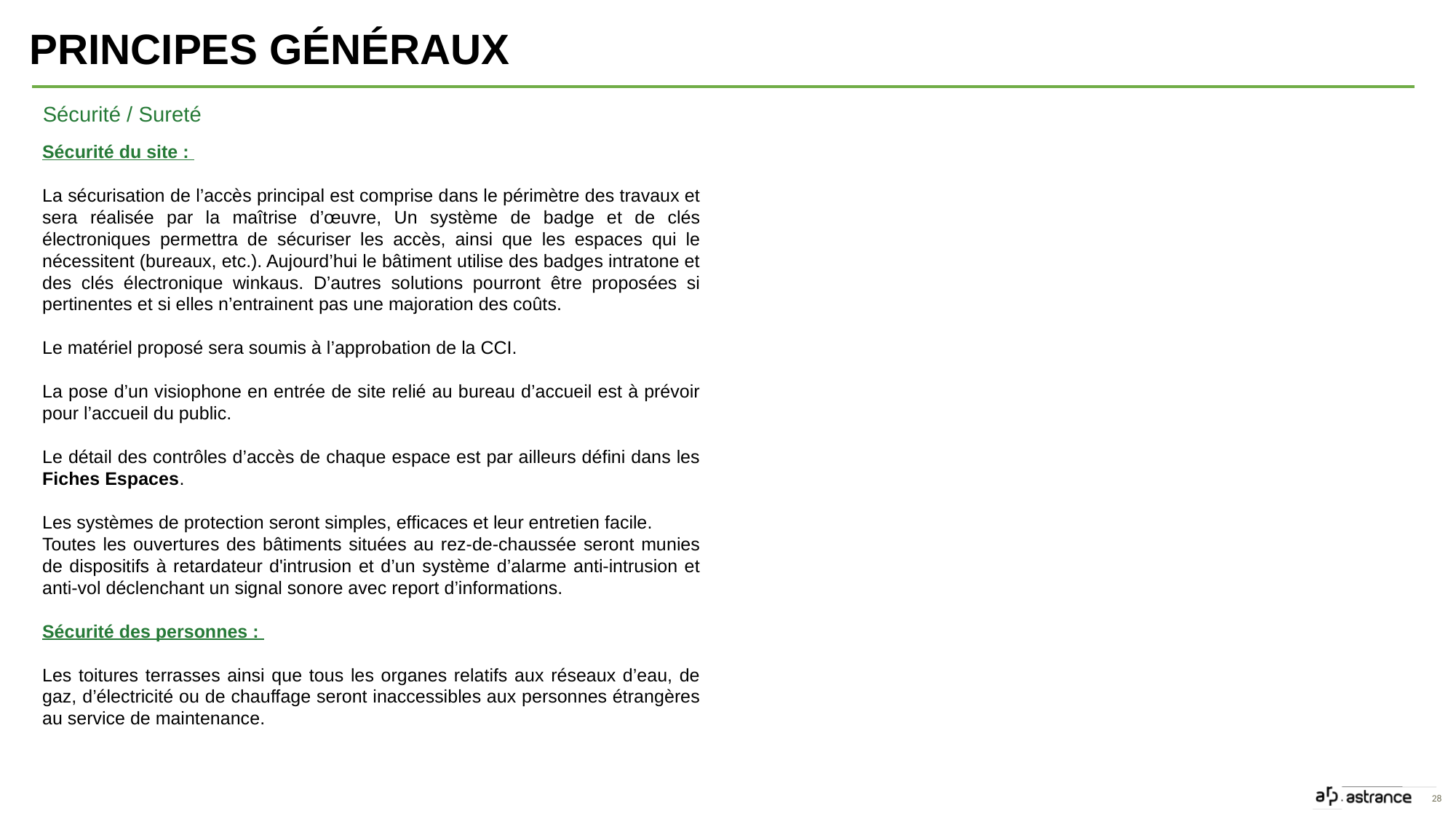

Principes généraux
Sécurité / Sureté
Sécurité du site :

La sécurisation de l’accès principal est comprise dans le périmètre des travaux et sera réalisée par la maîtrise d’œuvre, Un système de badge et de clés électroniques permettra de sécuriser les accès, ainsi que les espaces qui le nécessitent (bureaux, etc.). Aujourd’hui le bâtiment utilise des badges intratone et des clés électronique winkaus. D’autres solutions pourront être proposées si pertinentes et si elles n’entrainent pas une majoration des coûts.

Le matériel proposé sera soumis à l’approbation de la CCI.

La pose d’un visiophone en entrée de site relié au bureau d’accueil est à prévoir pour l’accueil du public.

Le détail des contrôles d’accès de chaque espace est par ailleurs défini dans les Fiches Espaces.

Les systèmes de protection seront simples, efficaces et leur entretien facile.
Toutes les ouvertures des bâtiments situées au rez-de-chaussée seront munies de dispositifs à retardateur d'intrusion et d’un système d’alarme anti-intrusion et anti-vol déclenchant un signal sonore avec report d’informations.

Sécurité des personnes :

Les toitures terrasses ainsi que tous les organes relatifs aux réseaux d’eau, de gaz, d’électricité ou de chauffage seront inaccessibles aux personnes étrangères au service de maintenance.
28